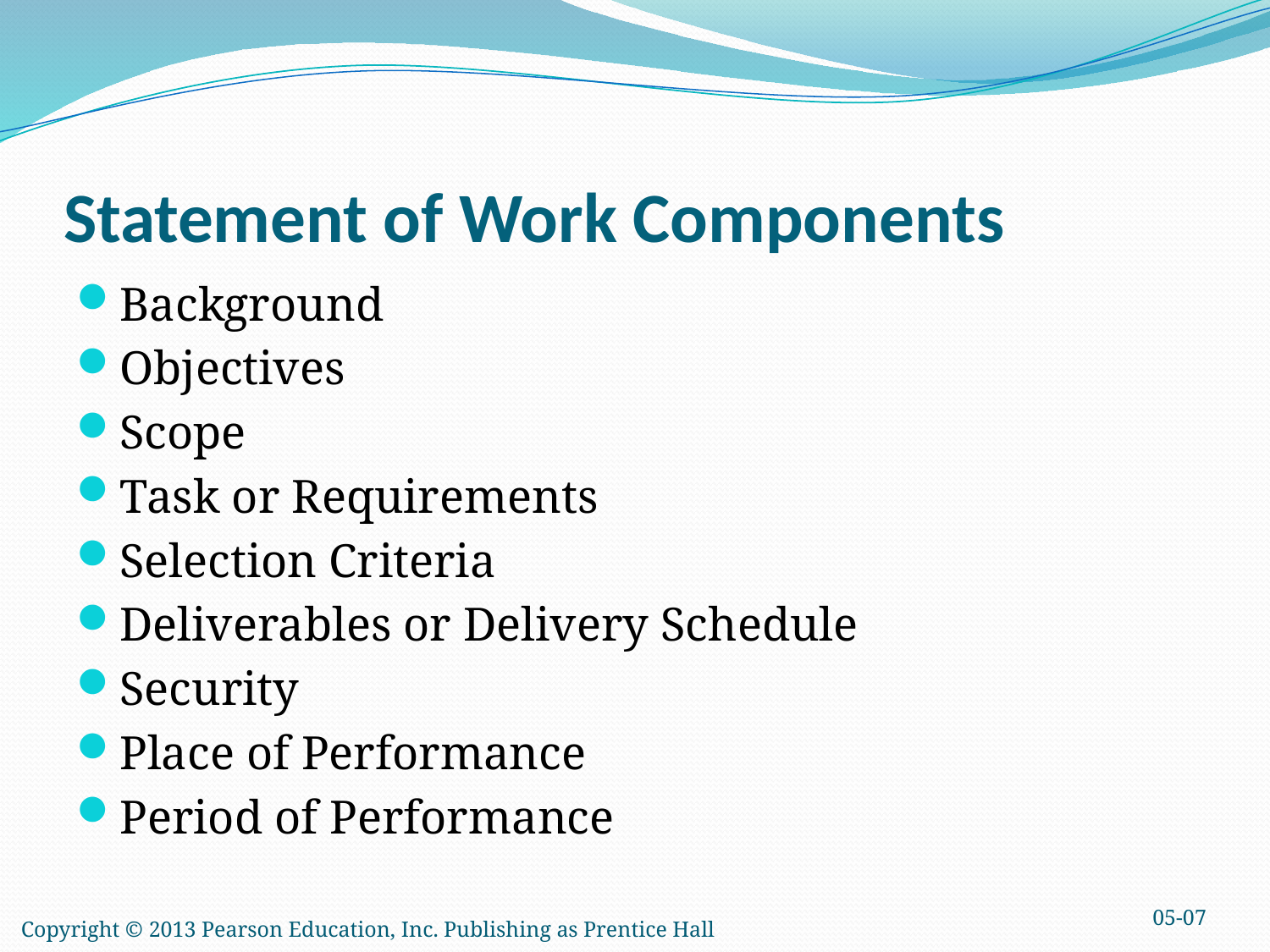

# Statement of Work Components
Background
Objectives
Scope
Task or Requirements
Selection Criteria
Deliverables or Delivery Schedule
Security
Place of Performance
Period of Performance
05-07